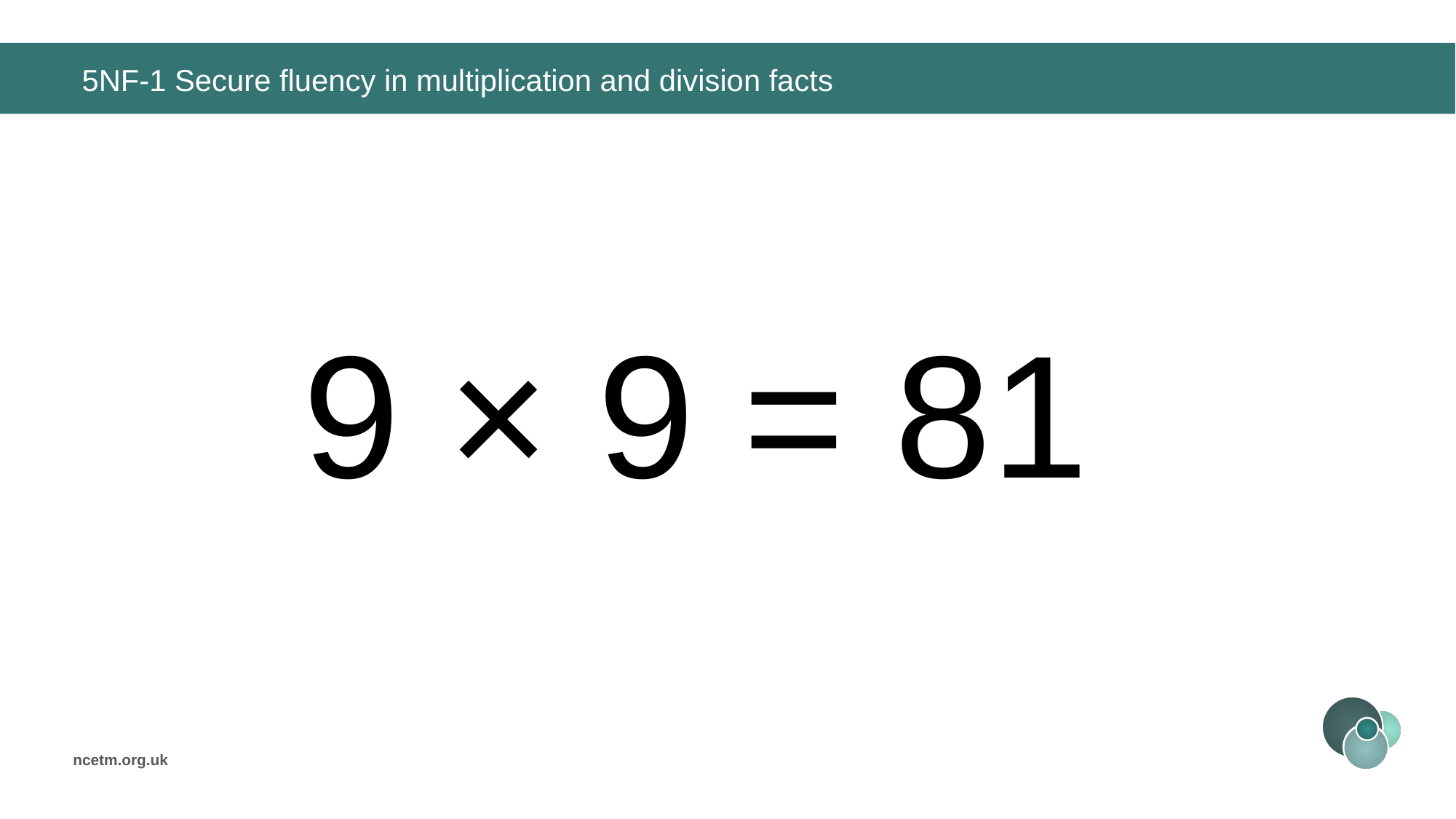

# 5NF-1 Secure fluency in multiplication and division facts
9 × 9 =
81